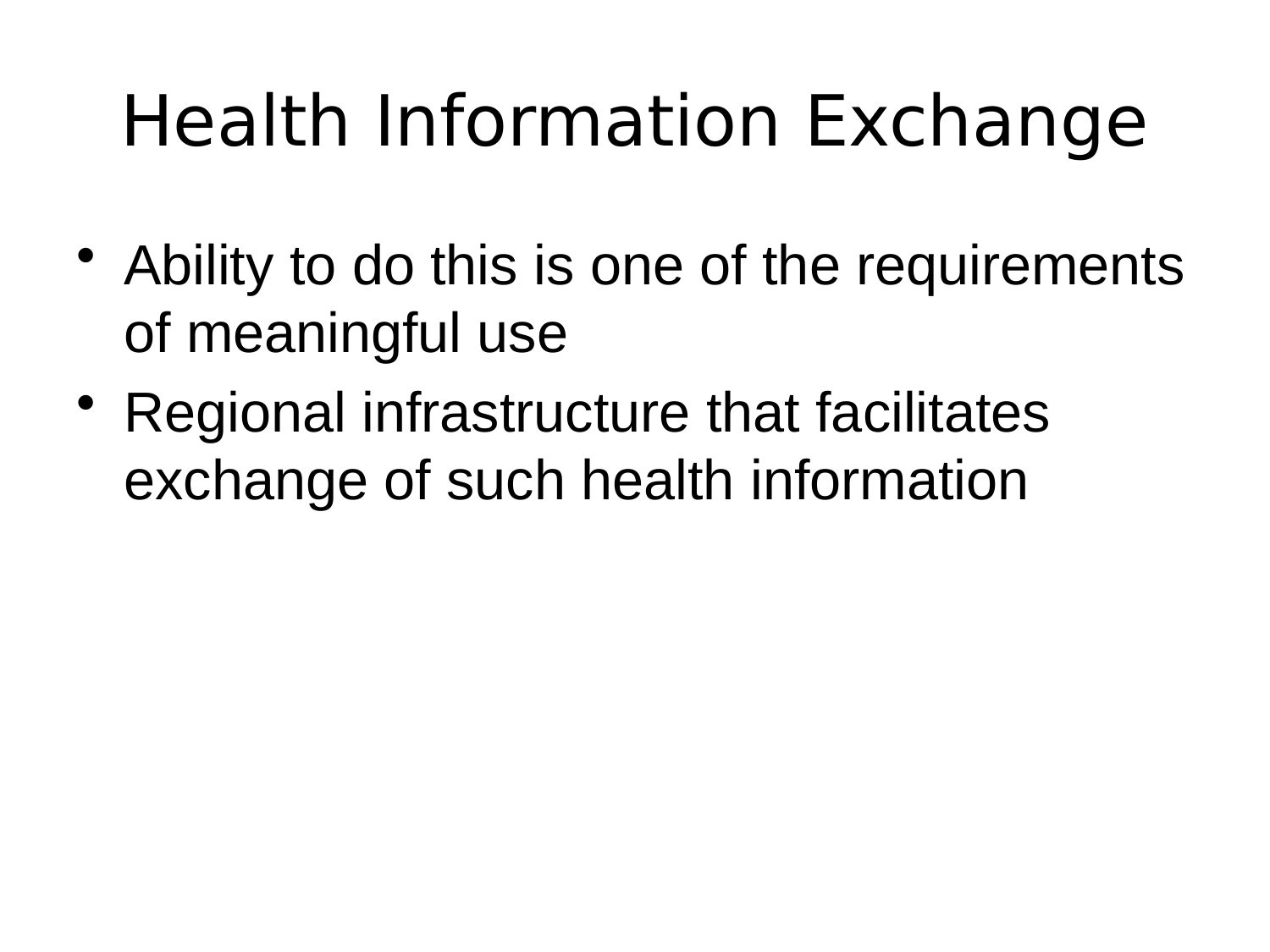

# Health Information Exchange
Ability to do this is one of the requirements of meaningful use
Regional infrastructure that facilitates exchange of such health information